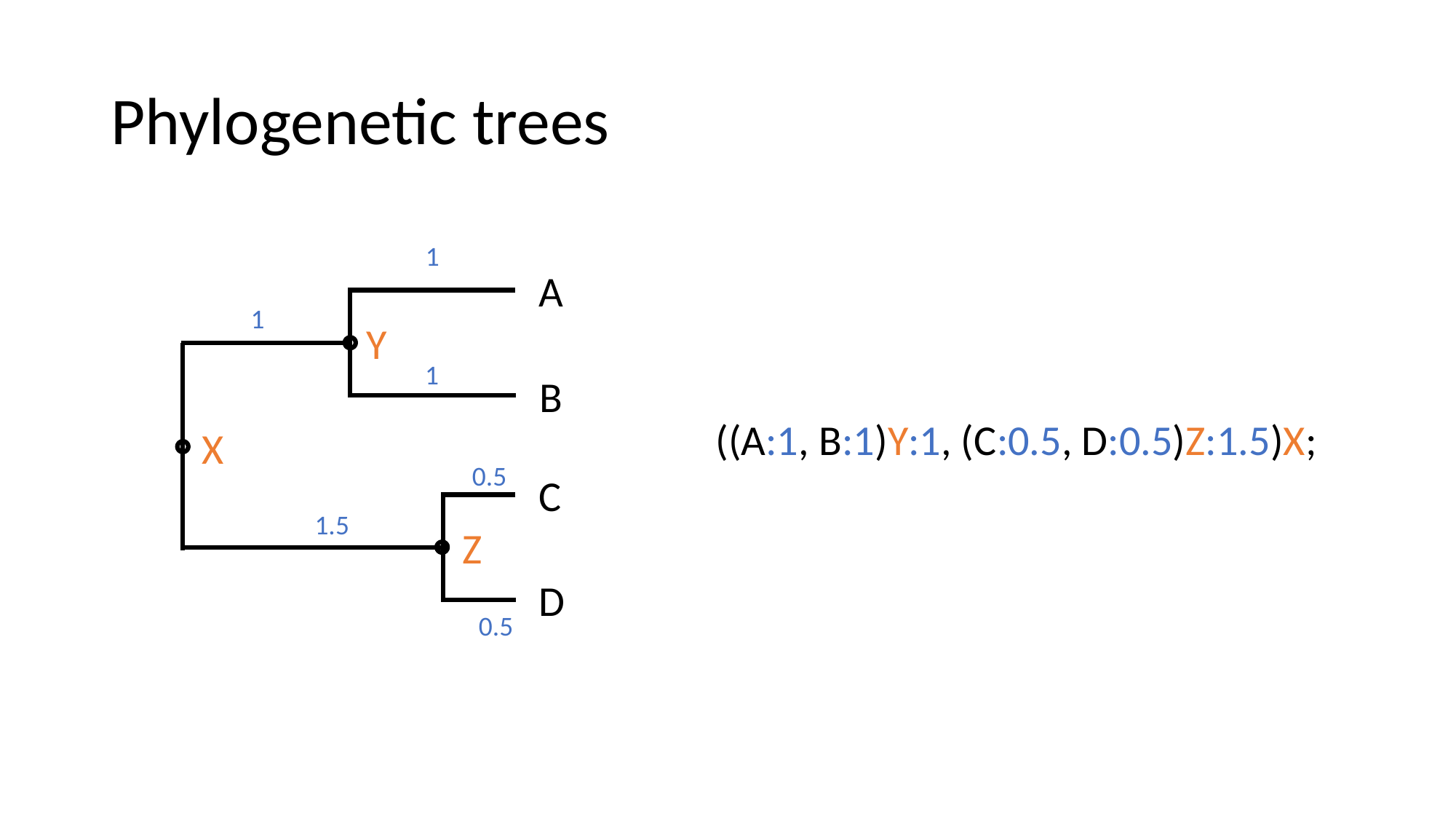

# Phylogenetic trees
1
A

1
Y

1
B
((A:1, B:1)Y:1, (C:0.5, D:0.5)Z:1.5)X;
X

0.5
C

1.5
Z

D
0.5